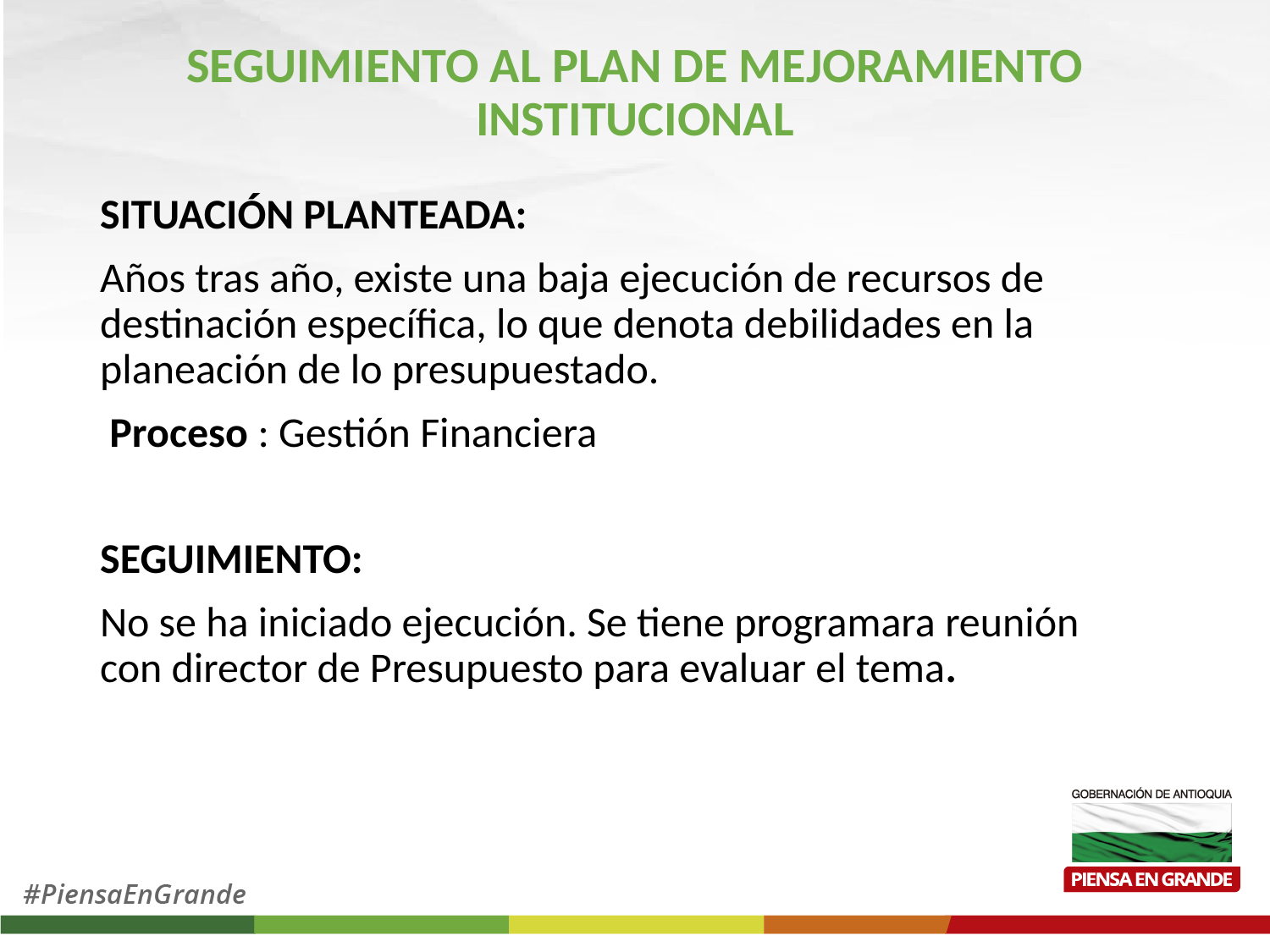

# SEGUIMIENTO AL PLAN DE MEJORAMIENTO INSTITUCIONAL
SITUACIÓN PLANTEADA:
Años tras año, existe una baja ejecución de recursos de destinación específica, lo que denota debilidades en la planeación de lo presupuestado.
 Proceso : Gestión Financiera

SEGUIMIENTO:
No se ha iniciado ejecución. Se tiene programara reunión con director de Presupuesto para evaluar el tema.